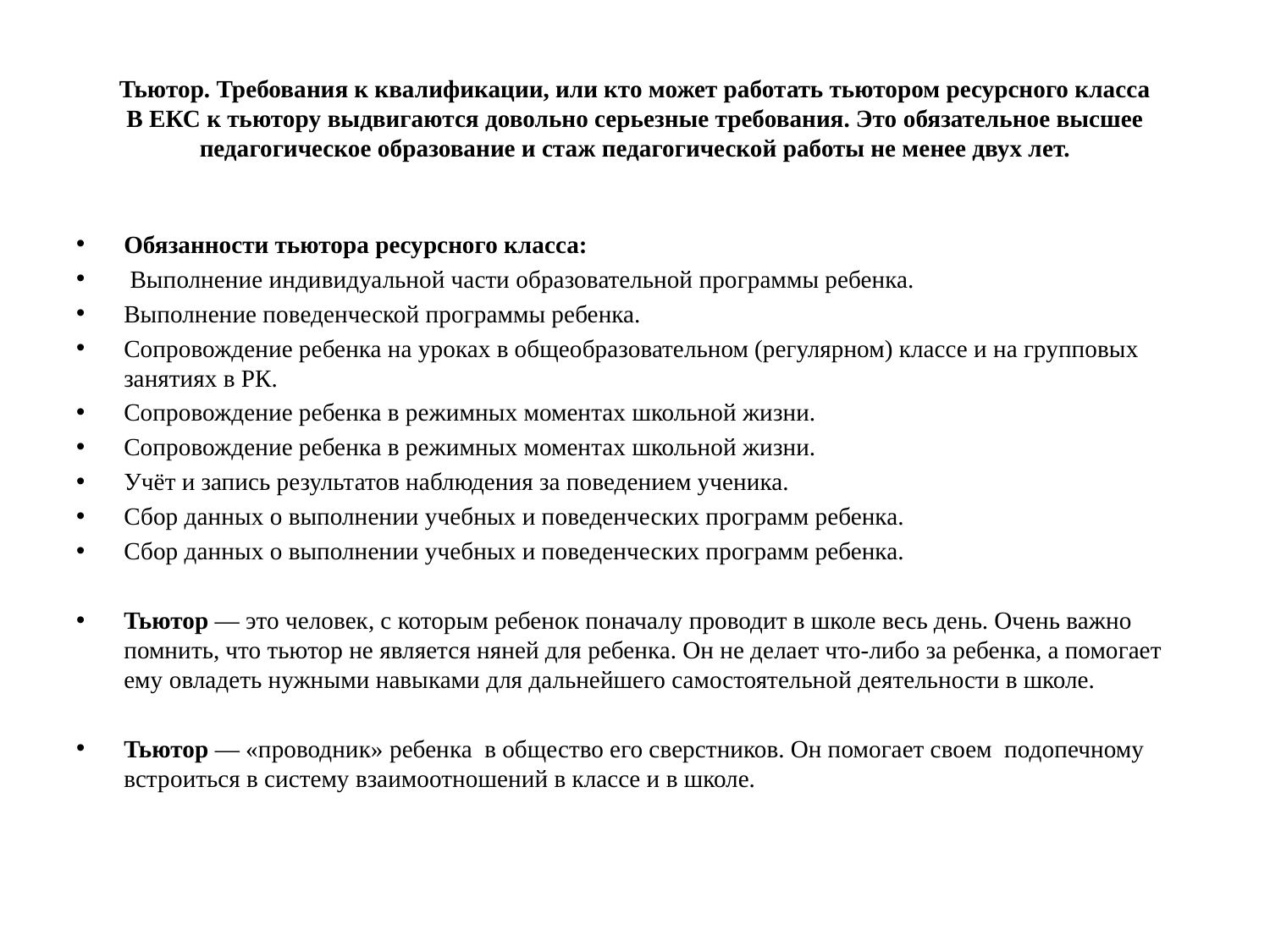

# Тьютор. Требования к квалификации, или кто может работать тьютором ресурсного класса В ЕКС к тьютору выдвигаются довольно серьезные требования. Это обязательное высшее педагогическое образование и стаж педагогической работы не менее двух лет.
Обязанности тьютора ресурсного класса:
 Выполнение индивидуальной части образовательной программы ребенка.
Выполнение поведенческой программы ребенка.
Сопровождение ребенка на уроках в общеобразовательном (регулярном) классе и на групповых занятиях в РК.
Сопровождение ребенка в режимных моментах школьной жизни.
Сопровождение ребенка в режимных моментах школьной жизни.
Учёт и запись результатов наблюдения за поведением ученика.
Сбор данных о выполнении учебных и поведенческих программ ребенка.
Сбор данных о выполнении учебных и поведенческих программ ребенка.

Тьютор — это человек, с которым ребенок поначалу проводит в школе весь день. Очень важно помнить, что тьютор не является няней для ребенка. Он не делает что-либо за ребенка, а помогает ему овладеть нужными навыками для дальнейшего самостоятельной деятельности в школе.

Тьютор — «проводник» ребенка  в общество его сверстников. Он помогает своем  подопечному встроиться в систему взаимоотношений в классе и в школе.